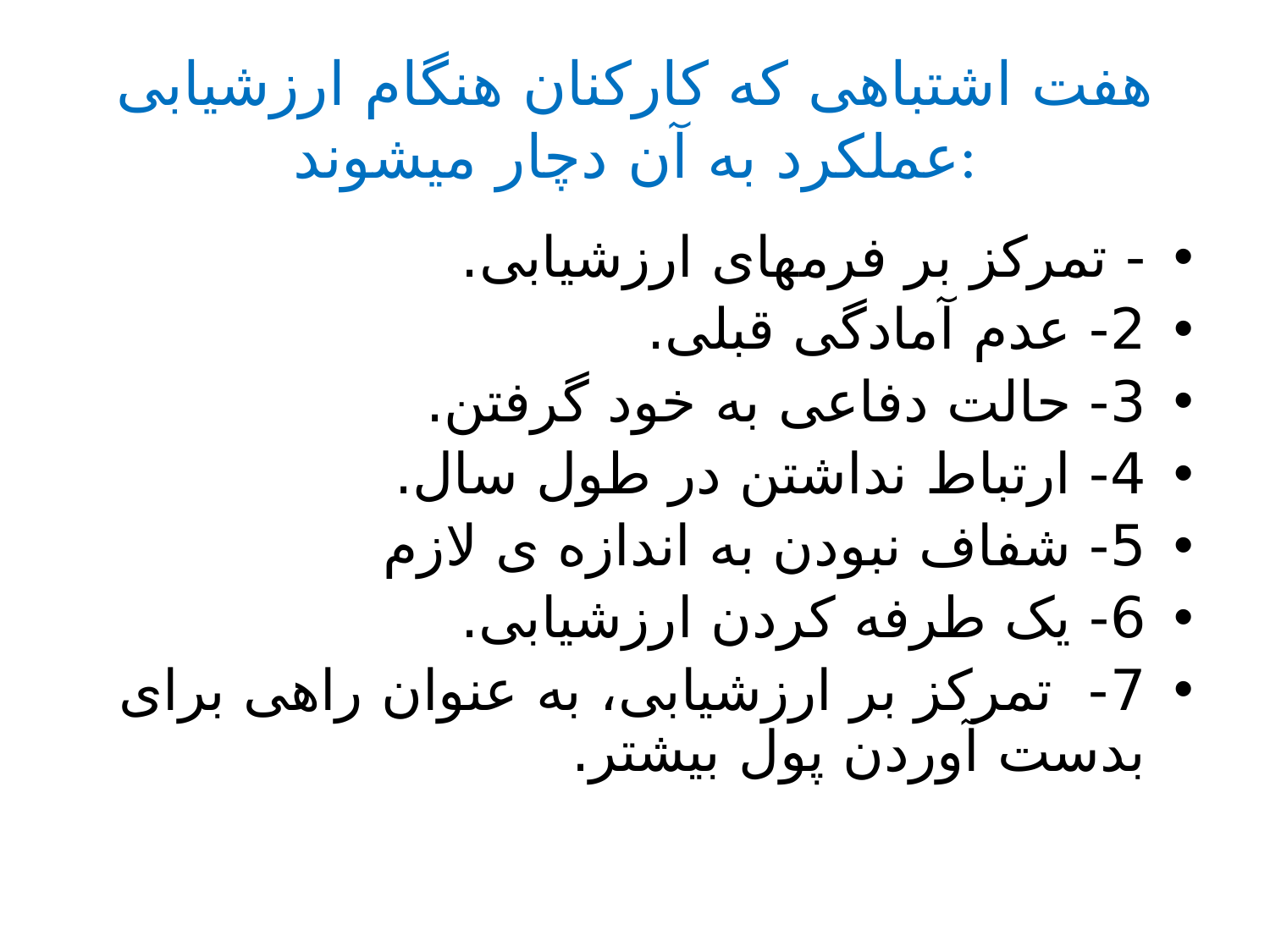

# هفت اشتباهی که کارکنان هنگام ارزشیابی عملکرد به آن دچار میشوند:
- تمرکز بر فرم­های ارزشیابی.
2- عدم آمادگی قبلی.
3- حالت دفاعی به خود گرفتن.
4- ارتباط نداشتن در طول سال.
5- شفاف نبودن به اندازه ی لازم
6- یک طرفه کردن ارزشیابی.
7-  تمرکز بر ارزشیابی، به عنوان راهی برای بدست آوردن پول بیشتر.